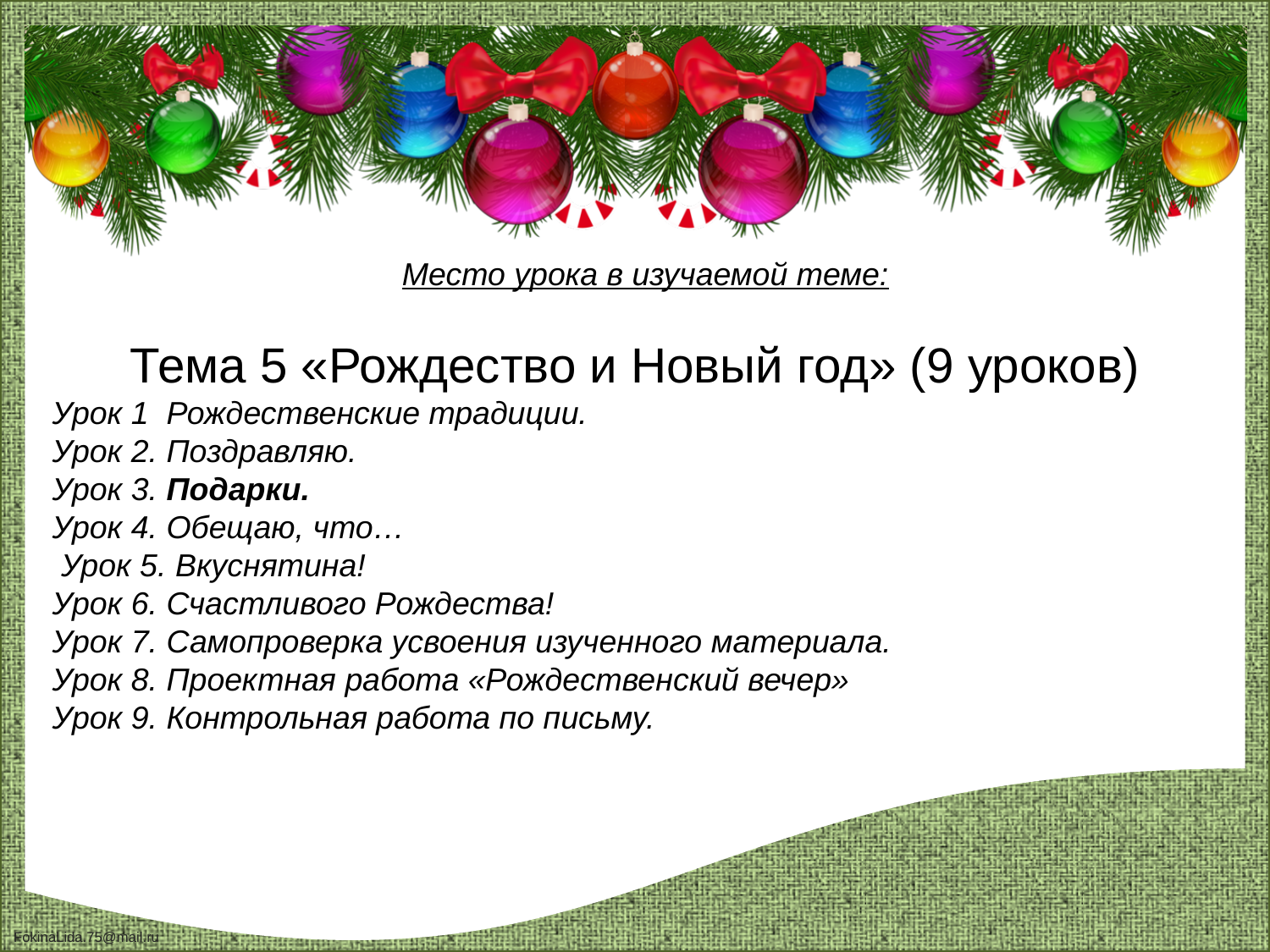

Место урока в изучаемой теме:
Тема 5 «Рождество и Новый год» (9 уроков)
Урок 1  Рождественские традиции.
Урок 2. Поздравляю.
Урок 3. Подарки.
Урок 4. Обещаю, что…
 Урок 5. Вкуснятина!
Урок 6. Счастливого Рождества!
Урок 7. Самопроверка усвоения изученного материала.
Урок 8. Проектная работа «Рождественский вечер»
Урок 9. Контрольная работа по письму.